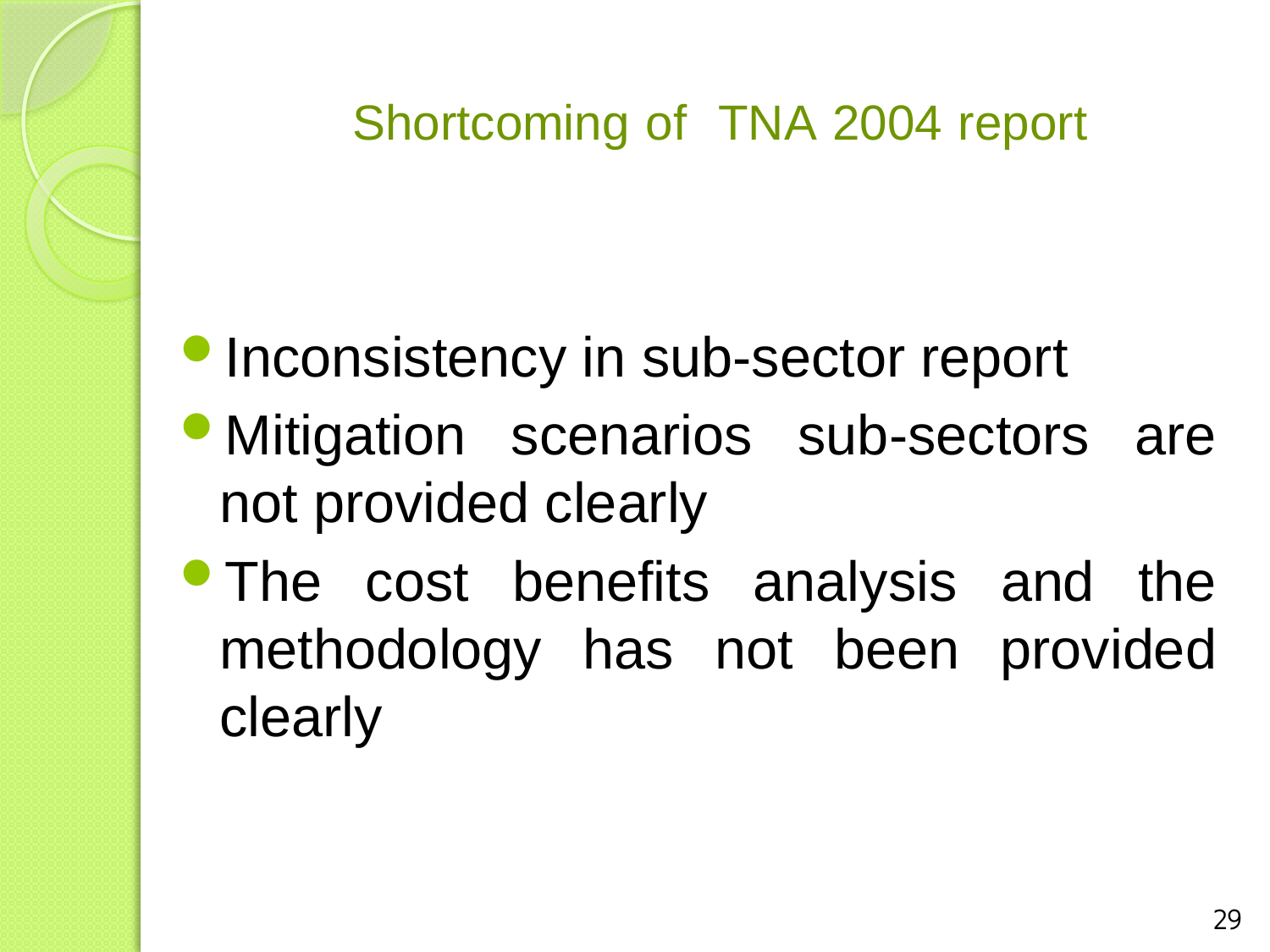

# Shortcoming of  TNA 2004 report
Inconsistency in sub-sector report
Mitigation scenarios sub-sectors are not provided clearly
The cost benefits analysis and the methodology has not been provided clearly
29